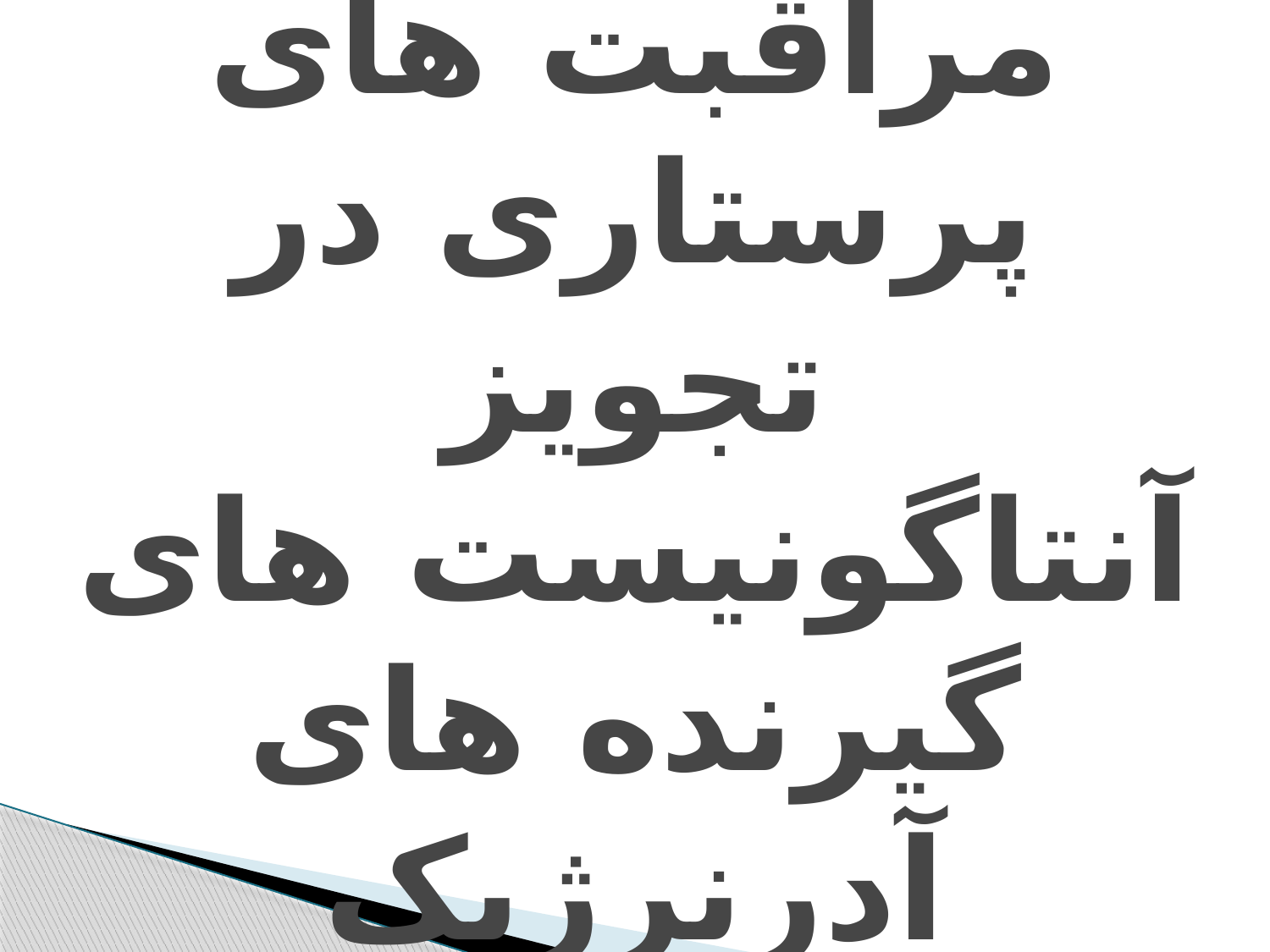

# مراقبت های پرستاری در تجویز آنتاگونیست های گیرنده های آدرنرژیک